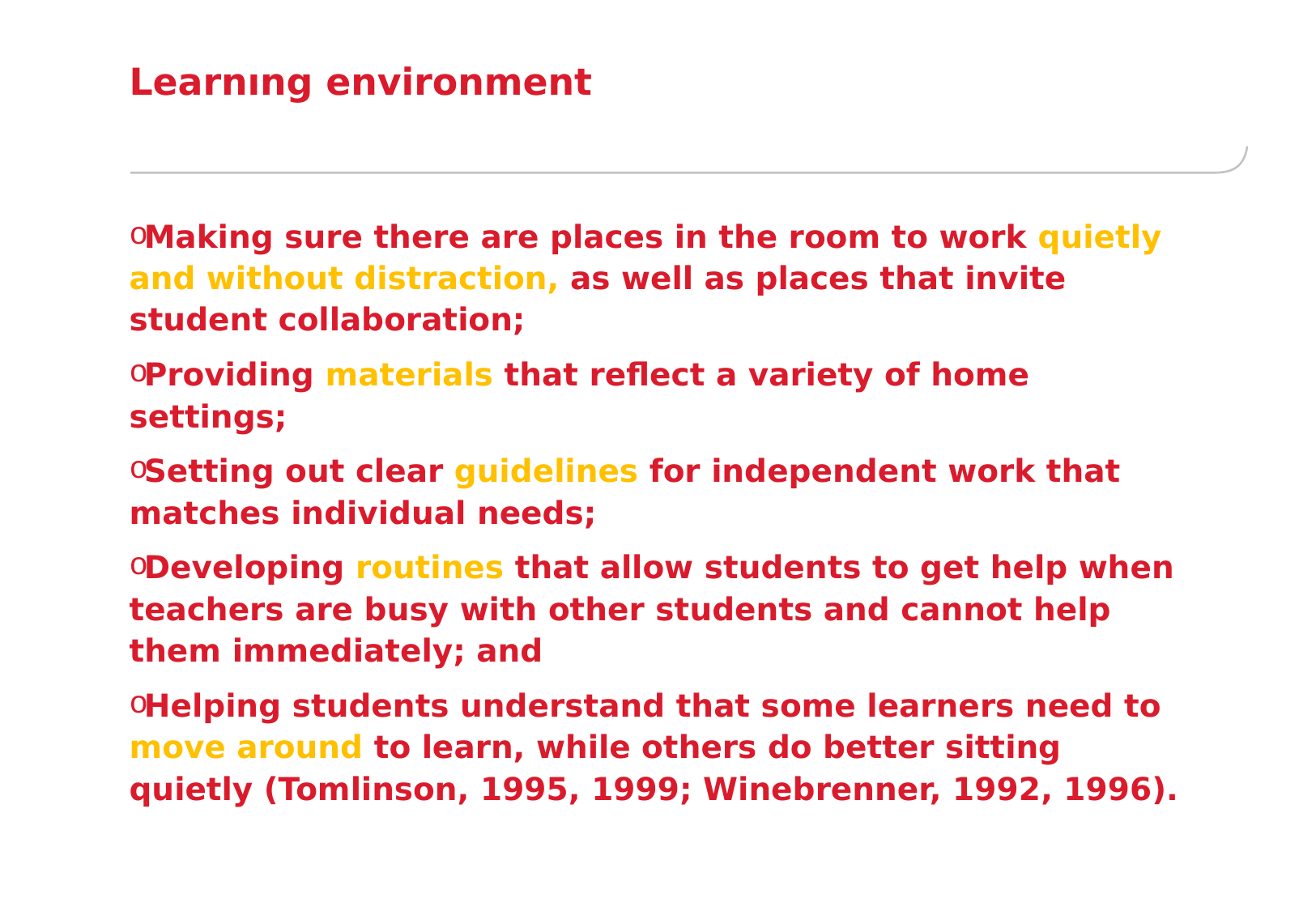

# Learnıng environment
Making sure there are places in the room to work quietly and without distraction, as well as places that invite student collaboration;
Providing materials that reflect a variety of home settings;
Setting out clear guidelines for independent work that matches individual needs;
Developing routines that allow students to get help when teachers are busy with other students and cannot help them immediately; and
Helping students understand that some learners need to move around to learn, while others do better sitting quietly (Tomlinson, 1995, 1999; Winebrenner, 1992, 1996).